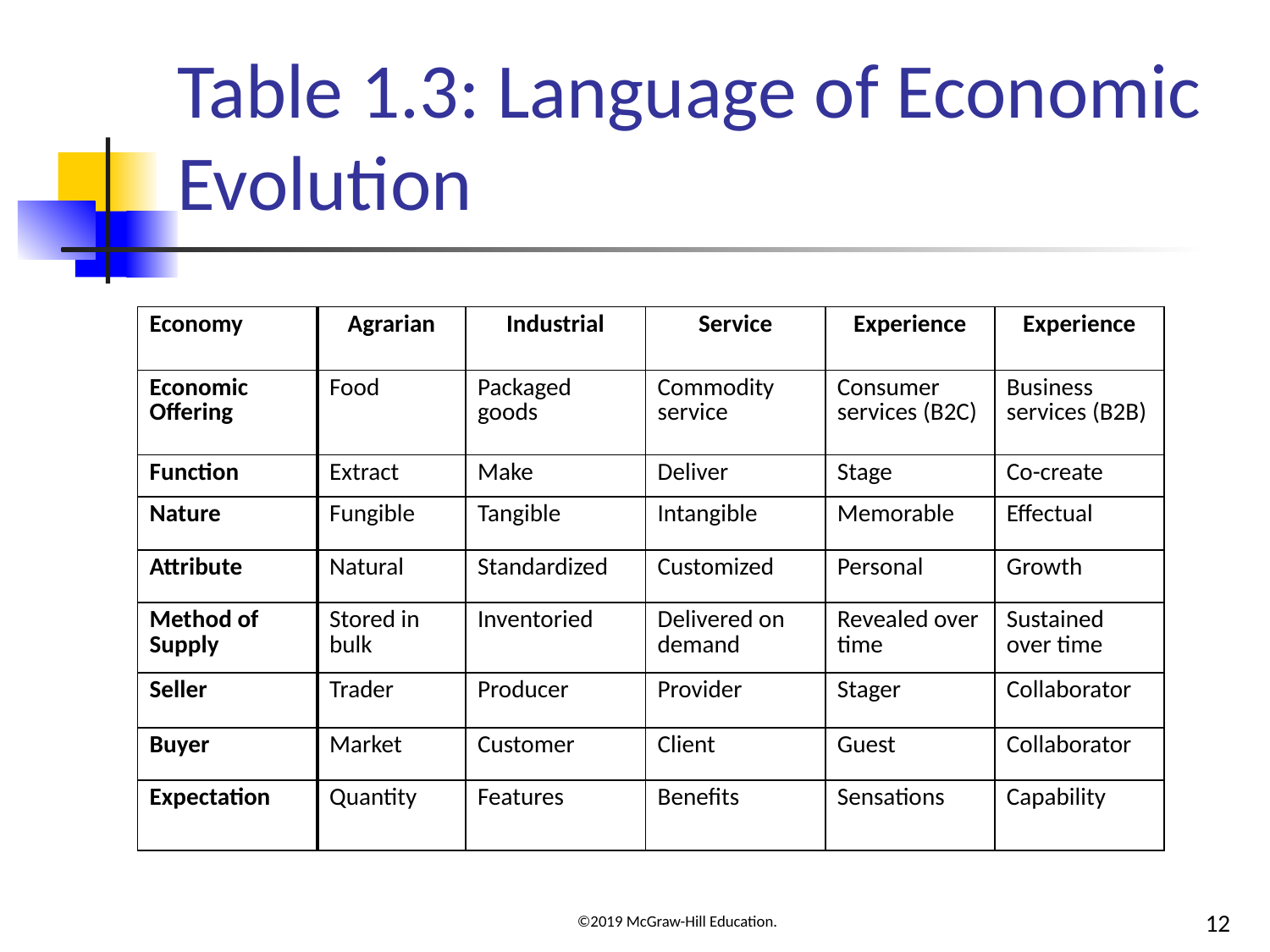

# Table 1.3: Language of Economic Evolution
| Economy | Agrarian | Industrial | Service | Experience | Experience |
| --- | --- | --- | --- | --- | --- |
| Economic Offering | Food | Packaged goods | Commodity service | Consumer services (B2C) | Business services (B2B) |
| Function | Extract | Make | Deliver | Stage | Co-create |
| Nature | Fungible | Tangible | Intangible | Memorable | Effectual |
| Attribute | Natural | Standardized | Customized | Personal | Growth |
| Method of Supply | Stored in bulk | Inventoried | Delivered on demand | Revealed over time | Sustained over time |
| Seller | Trader | Producer | Provider | Stager | Collaborator |
| Buyer | Market | Customer | Client | Guest | Collaborator |
| Expectation | Quantity | Features | Benefits | Sensations | Capability |